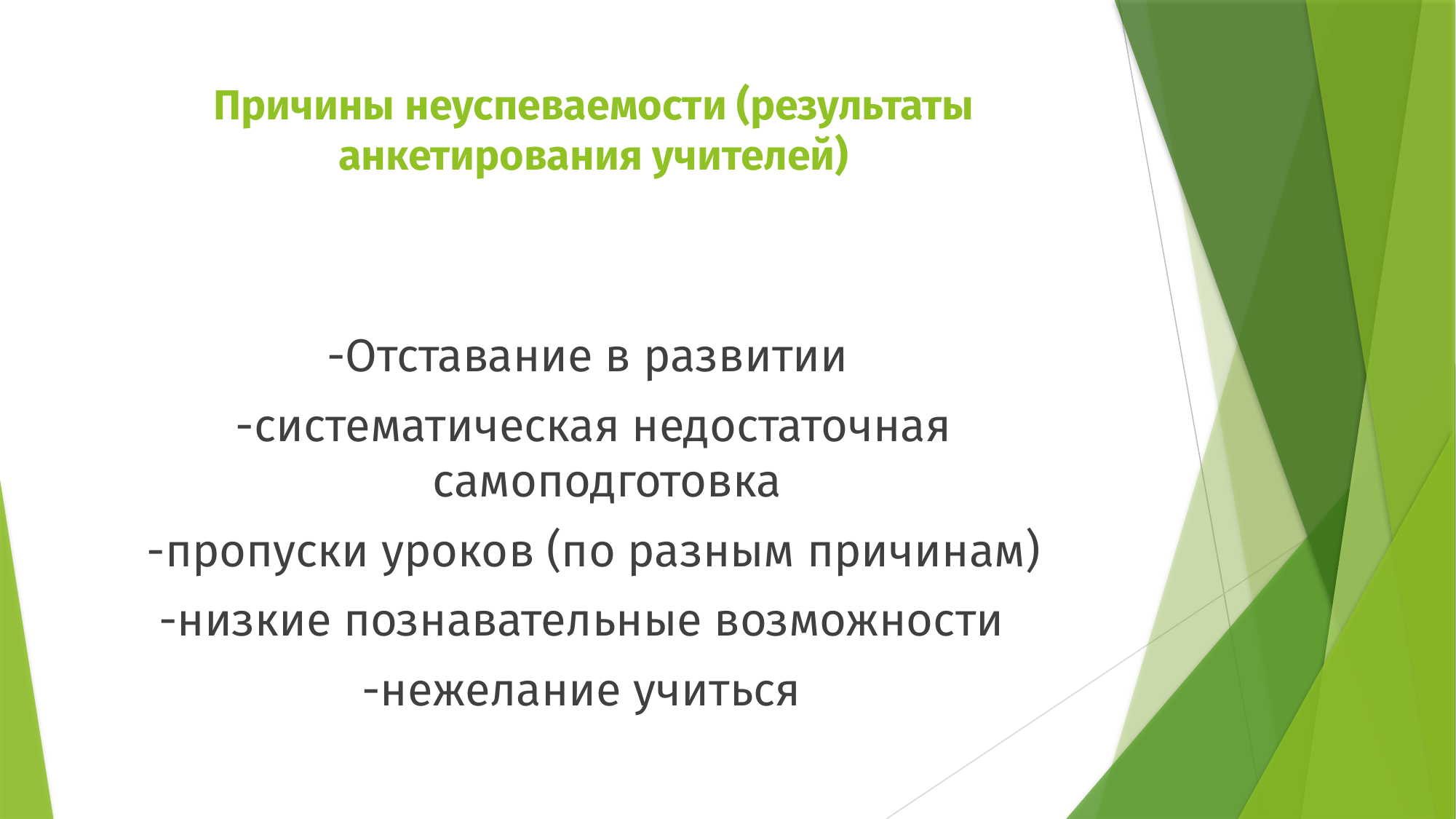

# Причины неуспеваемости (результаты анкетирования учителей)
-Отставание в развитии
-систематическая недостаточная самоподготовка
-пропуски уроков (по разным причинам)
-низкие познавательные возможности
-нежелание учиться